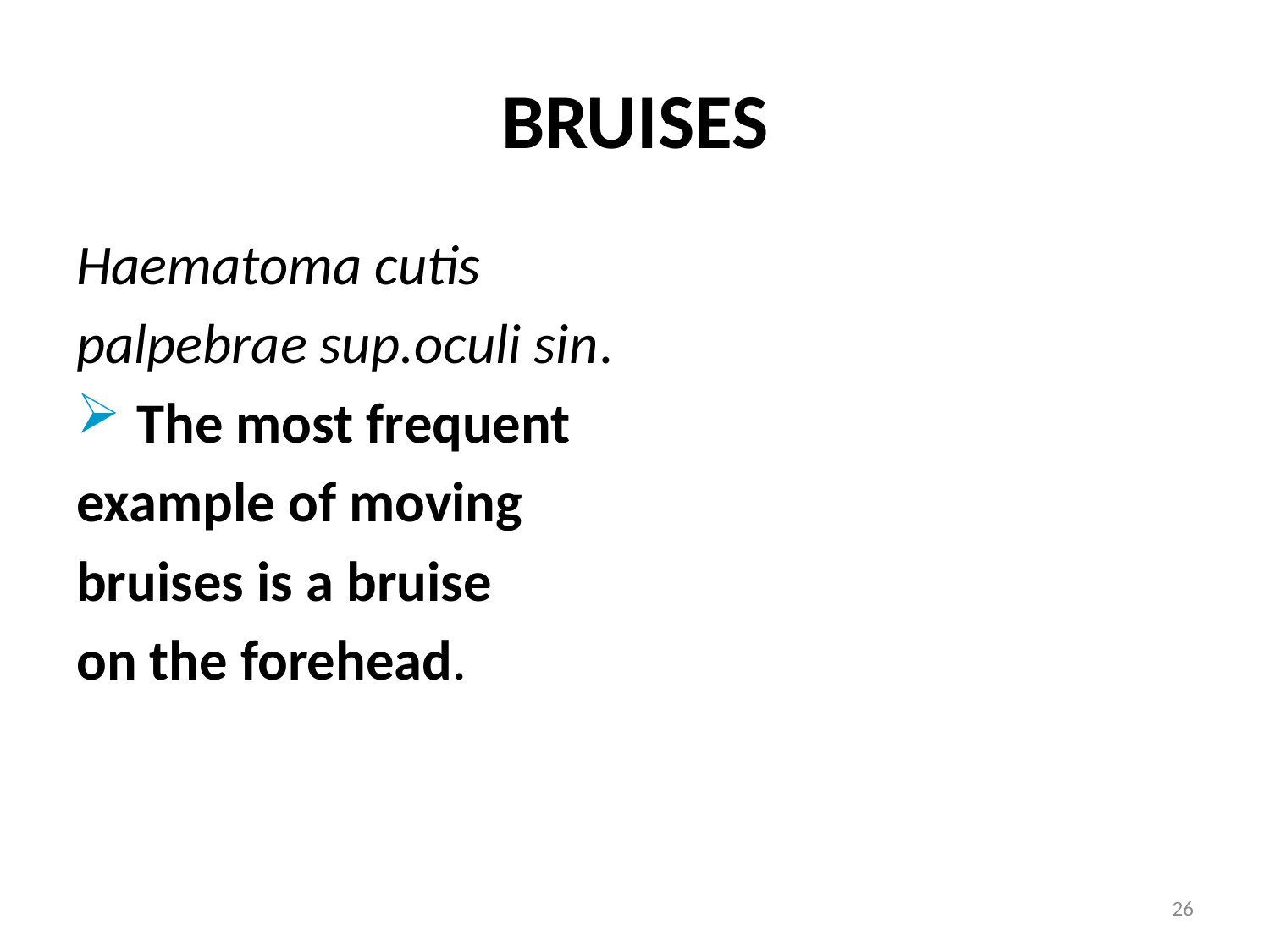

# BRUISES
Haematoma cutis
palpebrae sup.oculi sin.
 The most frequent
example of moving
bruises is a bruise
on the forehead.
26